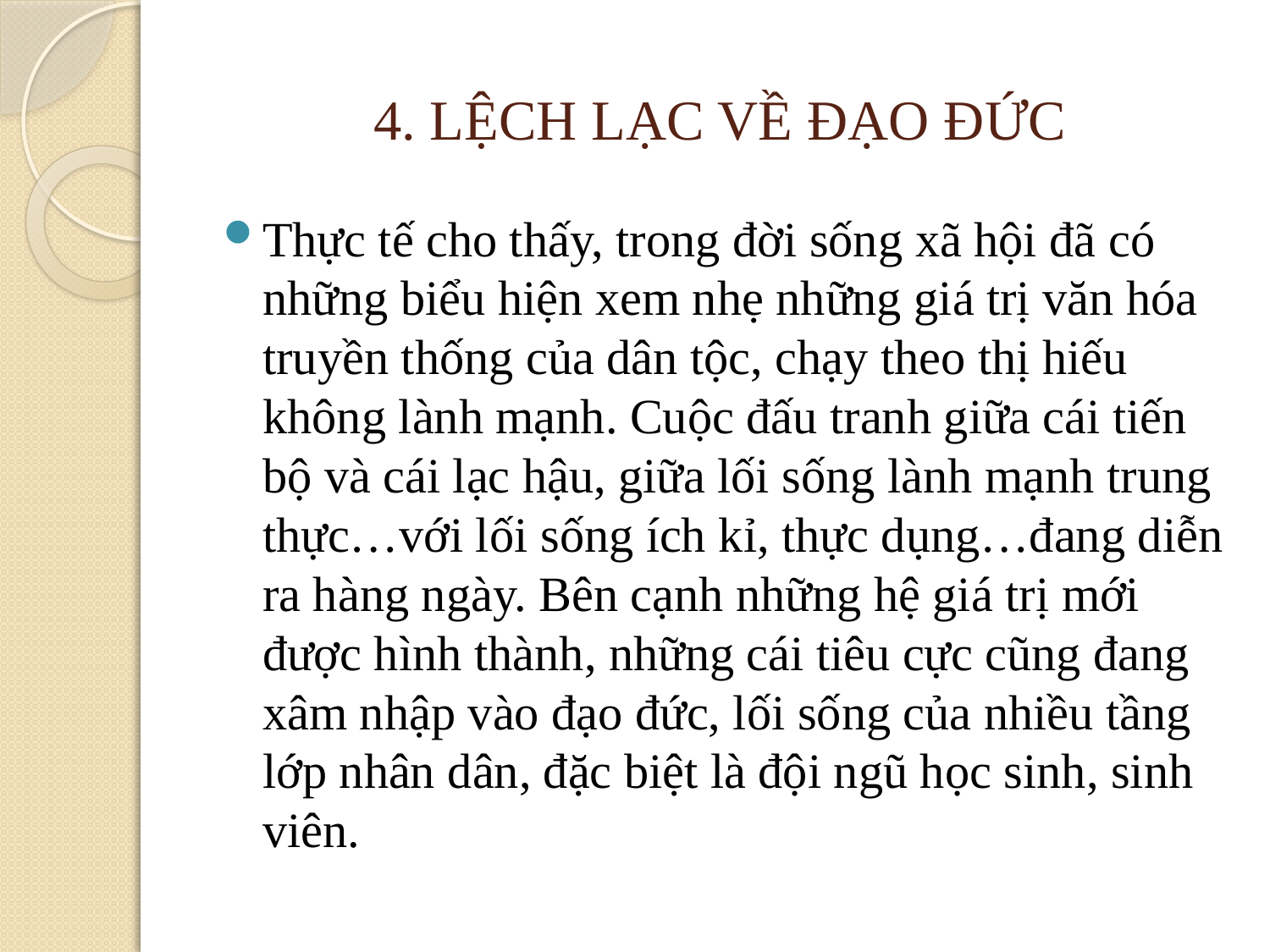

# 4. LỆCH LẠC VỀ ĐẠO ĐỨC
Thực tế cho thấy, trong đời sống xã hội đã có những biểu hiện xem nhẹ những giá trị văn hóa truyền thống của dân tộc, chạy theo thị hiếu không lành mạnh. Cuộc đấu tranh giữa cái tiến bộ và cái lạc hậu, giữa lối sống lành mạnh trung thực…với lối sống ích kỉ, thực dụng…đang diễn ra hàng ngày. Bên cạnh những hệ giá trị mới được hình thành, những cái tiêu cực cũng đang xâm nhập vào đạo đức, lối sống của nhiều tầng lớp nhân dân, đặc biệt là đội ngũ học sinh, sinh viên.